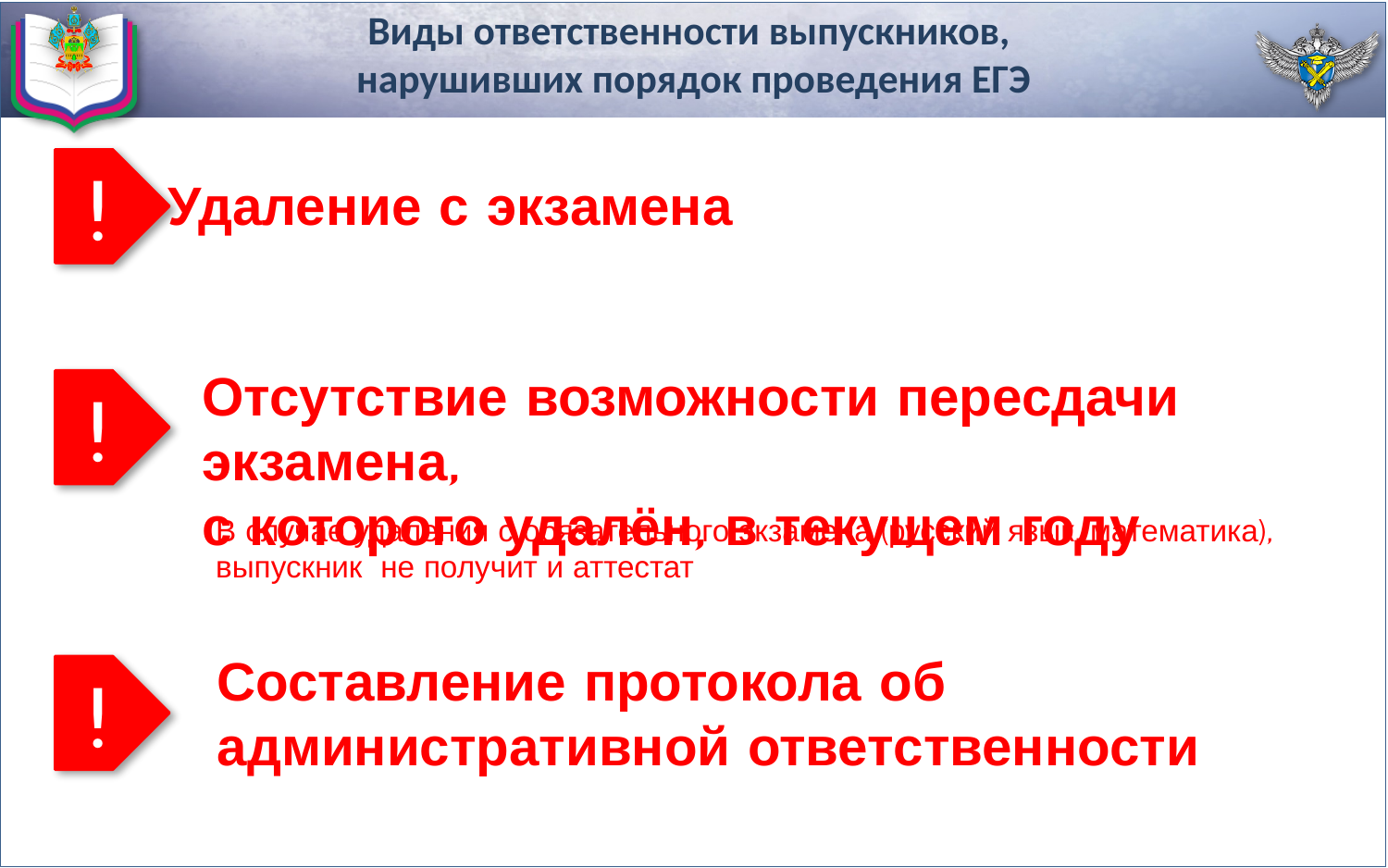

# Виды ответственности выпускников, нарушивших порядок проведения ЕГЭ
!
Удаление с экзамена
Отсутствие возможности пересдачи экзамена,
с которого удалён, в текущем году
!
В случае удаления с обязательного экзамена (русский язык, математика), выпускник  не получит и аттестат
Составление протокола об административной ответственности
!